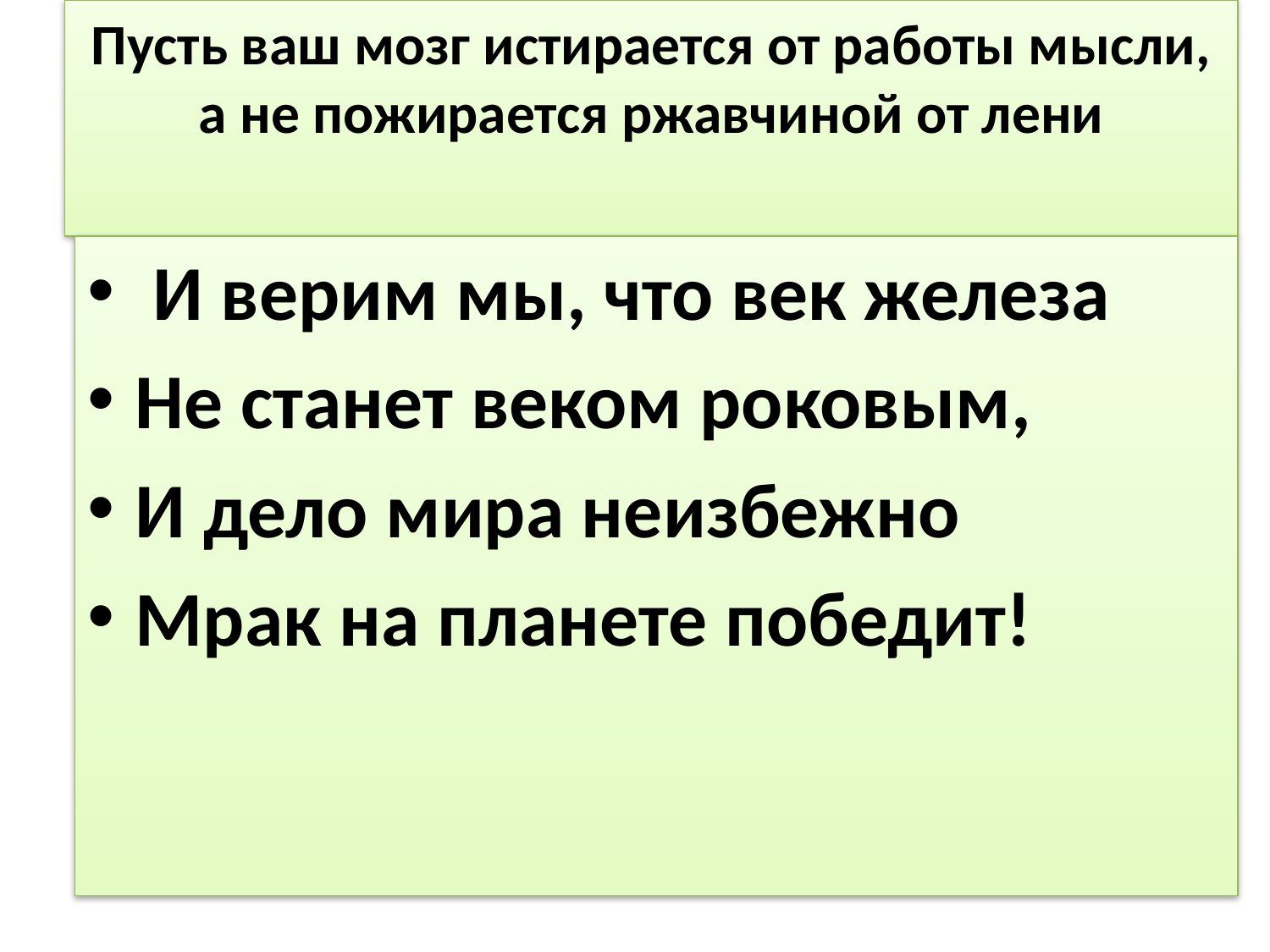

# Пусть ваш мозг истирается от работы мысли, а не пожирается ржавчиной от лени
 И верим мы, что век железа
Не станет веком роковым,
И дело мира неизбежно
Мрак на планете победит!